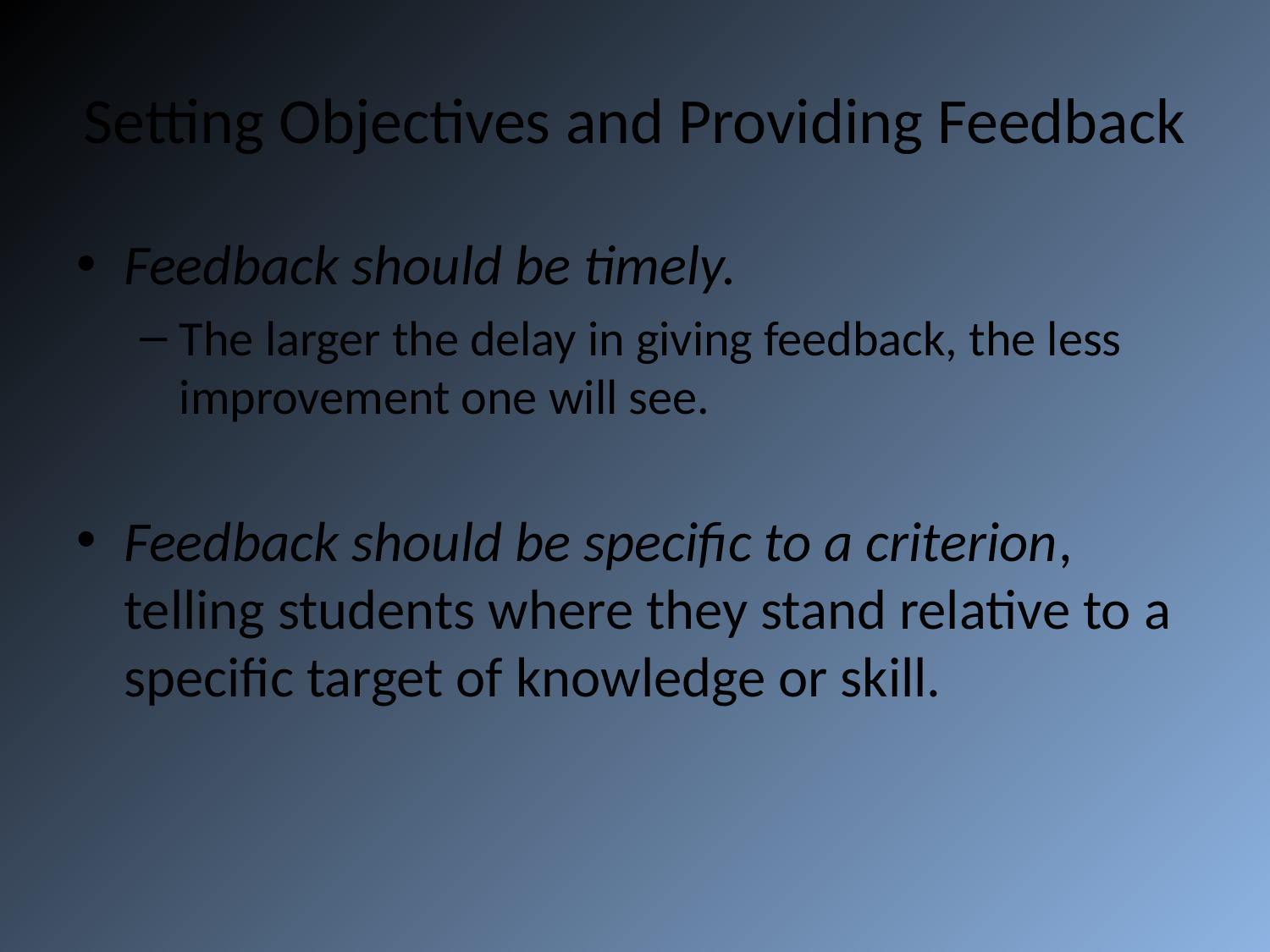

# Setting Objectives and Providing Feedback
Feedback should be timely.
The larger the delay in giving feedback, the less improvement one will see.

Feedback should be specific to a criterion, telling students where they stand relative to a specific target of knowledge or skill.